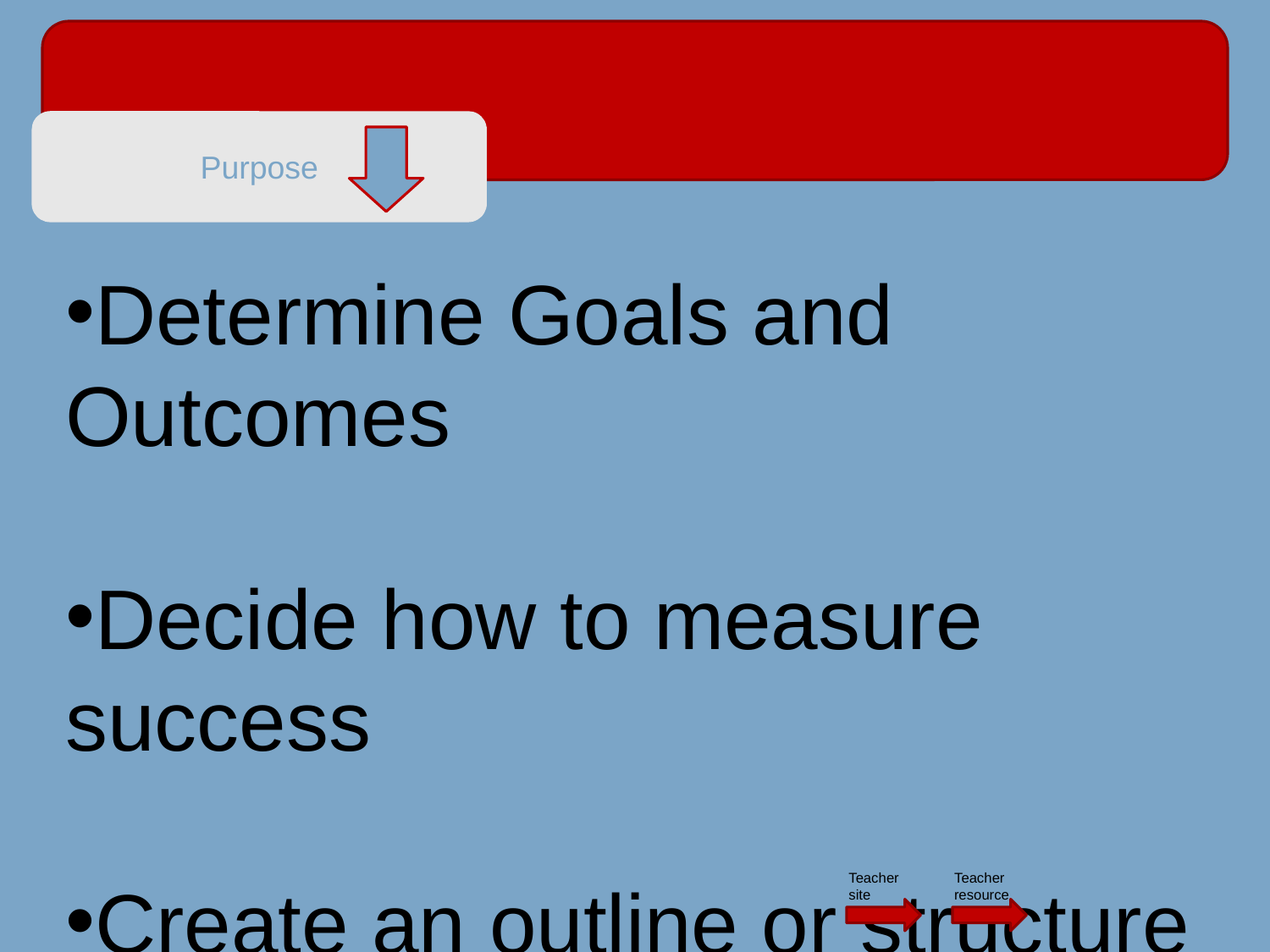

Purpose

Determine Goals and Outcomes

Decide how to measure success

Create an outline or structure
Teacher
site
Teacher resource